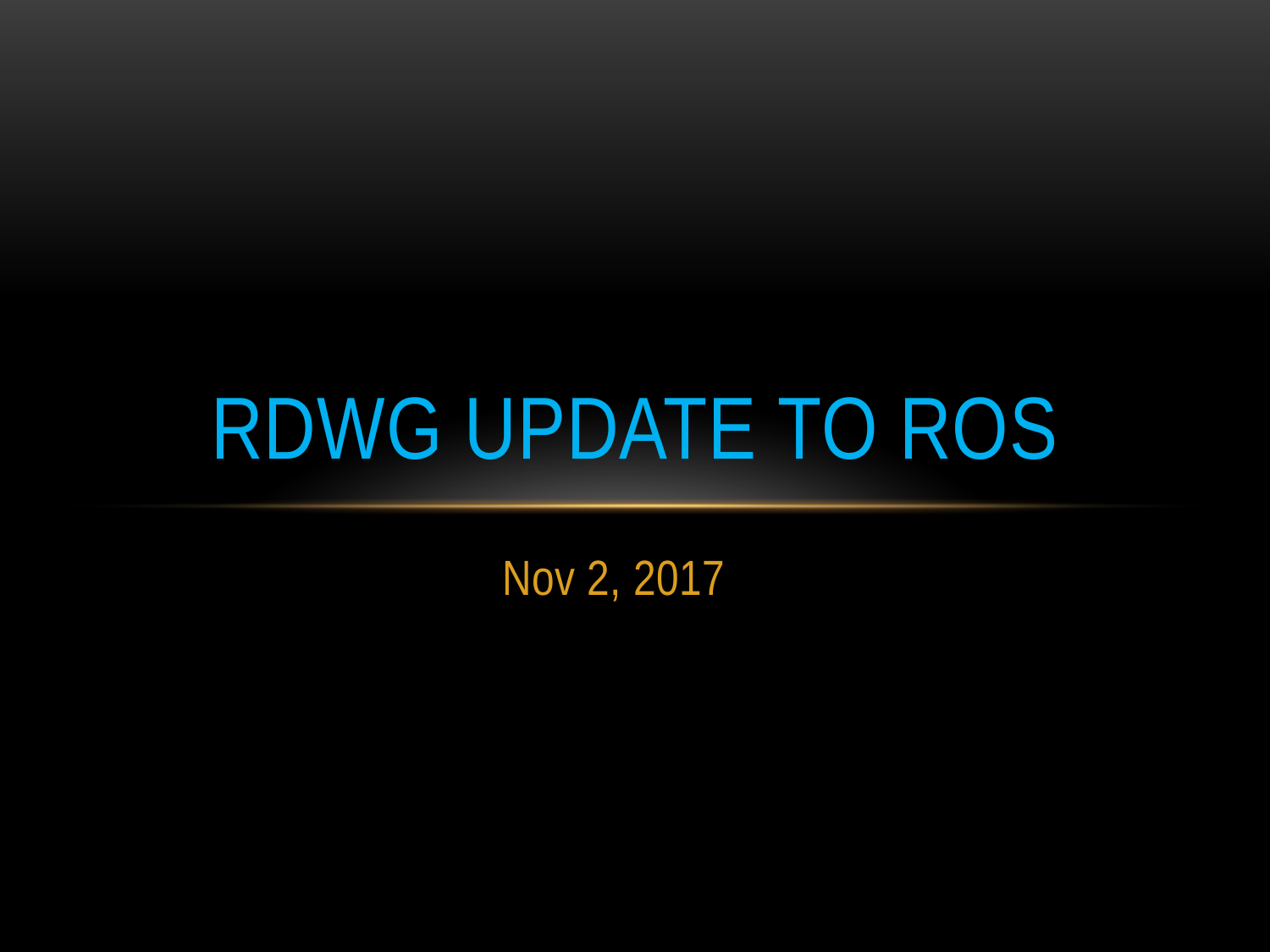

# RDWG Update to ROS
Nov 2, 2017